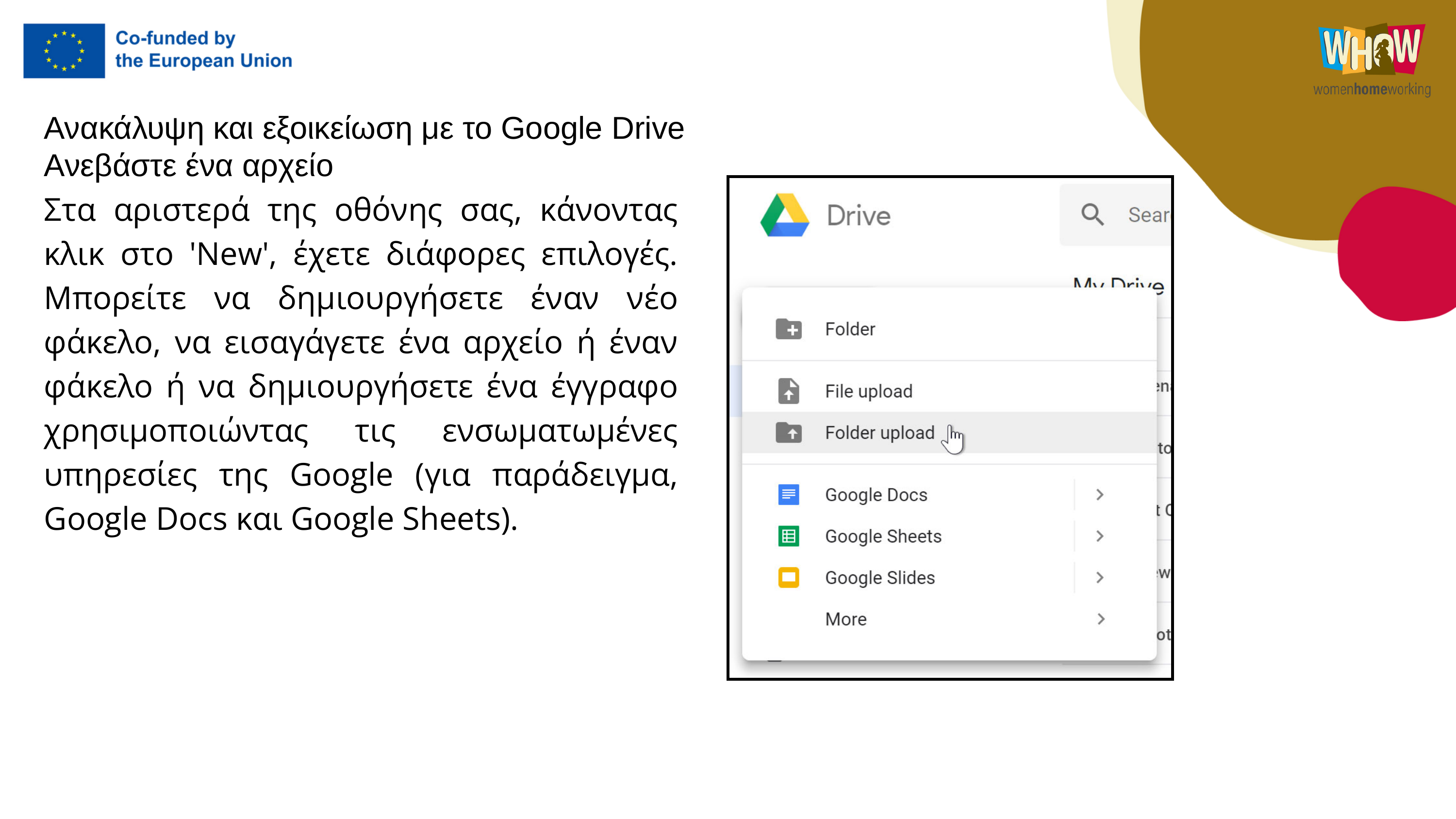

Ανακάλυψη και εξοικείωση με το Google Drive
Ανεβάστε ένα αρχείο
Στα αριστερά της οθόνης σας, κάνοντας κλικ στο 'New', έχετε διάφορες επιλογές. Μπορείτε να δημιουργήσετε έναν νέο φάκελο, να εισαγάγετε ένα αρχείο ή έναν φάκελο ή να δημιουργήσετε ένα έγγραφο χρησιμοποιώντας τις ενσωματωμένες υπηρεσίες της Google (για παράδειγμα, Google Docs και Google Sheets).